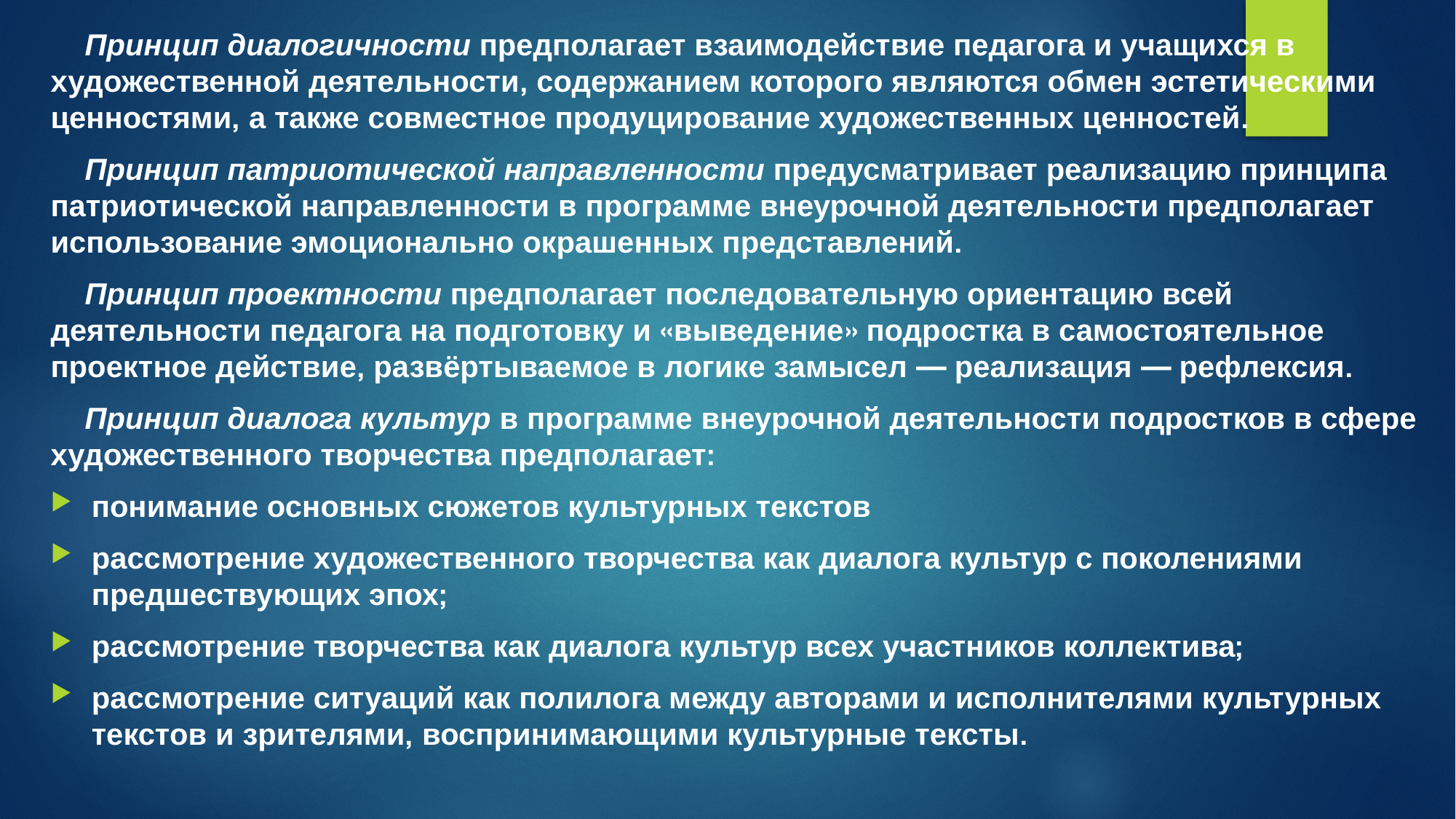

Принцип диалогичности предполагает взаимодействие педагога и учащихся в художественной деятельности, содержанием которого яв­ляются обмен эстетическими ценностями, а также совместное продуцирование художественных цен­ностей.
    Принцип патриотической направленности предусматри­вает реализацию принципа патриотичес­кой направленности в программе внеурочной деятельности предполагает использование эмоционально окрашенных пред­ставлений.
    Принцип проектности предполагает последовательную ориентацию всей деятельности педагога на подготовку и «вы­ведение» подростка в самостоятельное проектное действие, развёртываемое в логике замысел — реализация — рефлексия.
    Принцип диалога культур в программе внеурочной дея­тельности подростков в сфере художественного творчества предполагает:
понимание основных сюжетов культурных текстов
рассмотрение художественного творчества как диалога культур с поколениями предшествующих эпох;
рассмотрение творчества как диалога культур всех участников кол­лектива;
рассмотрение ситуаций как полилога между автора­ми и исполнителями культурных текстов и зрителями, восп­ринимающими культурные тексты.